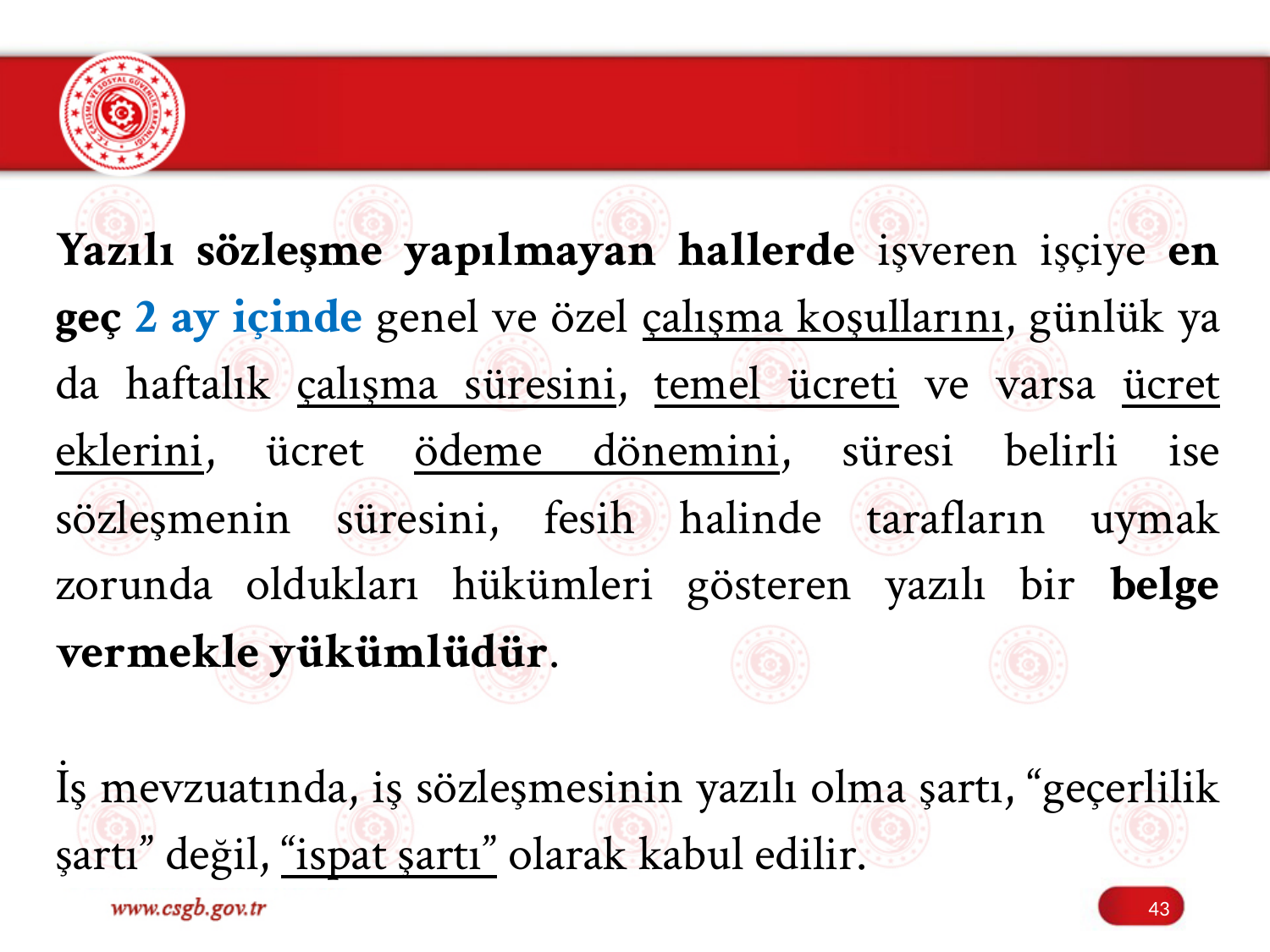

Yazılı sözleşme yapılmayan hallerde işveren işçiye en geç 2 ay içinde genel ve özel çalışma koşullarını, günlük ya da haftalık çalışma süresini, temel ücreti ve varsa ücret eklerini, ücret ödeme dönemini, süresi belirli ise sözleşmenin süresini, fesih halinde tarafların uymak zorunda oldukları hükümleri gösteren yazılı bir belge vermekle yükümlüdür.

İş mevzuatında, iş sözleşmesinin yazılı olma şartı, “geçerlilik şartı” değil, “ispat şartı” olarak kabul edilir.

43